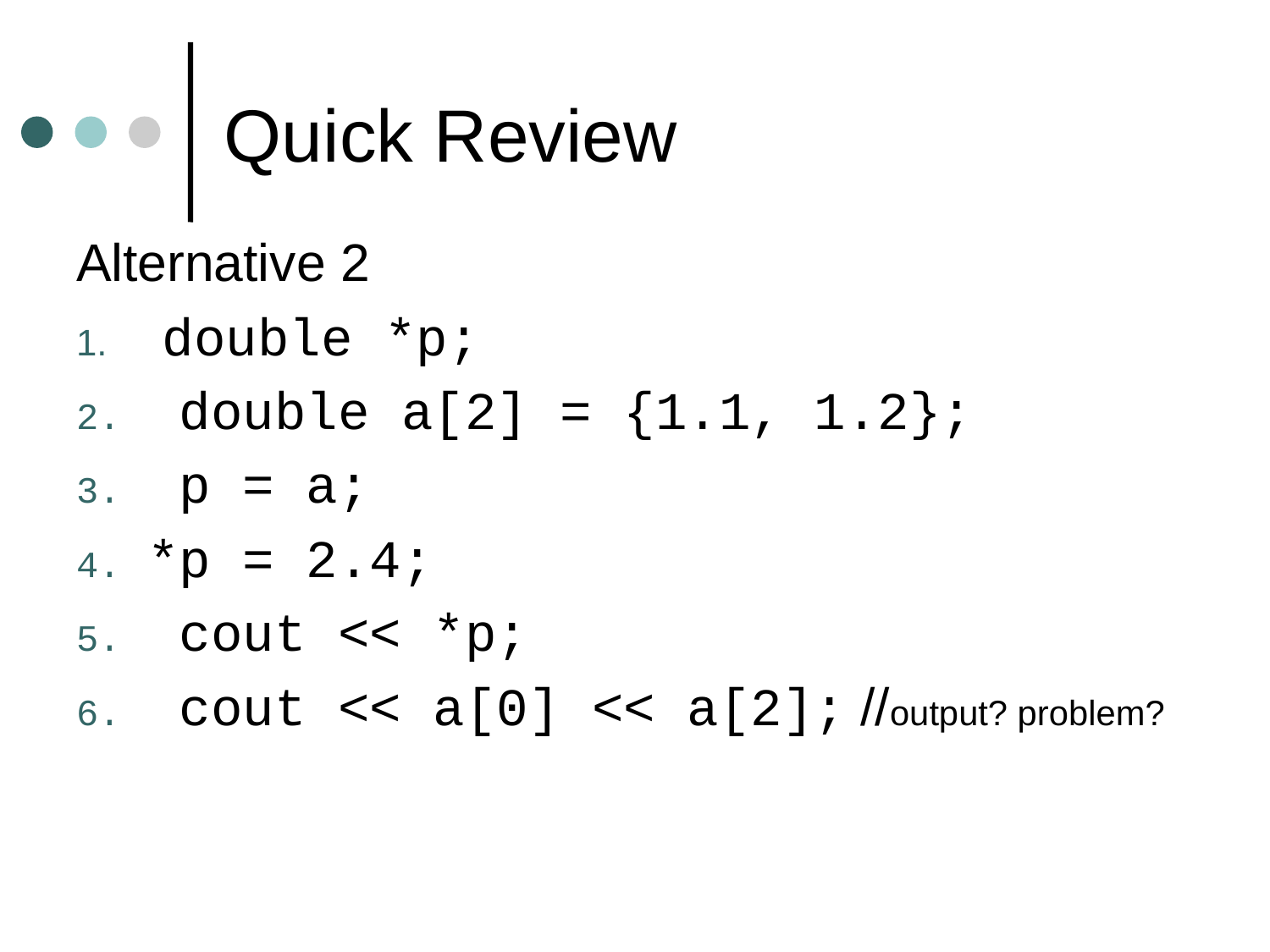

# Quick Review
Alternative 2
 double *p;
 double a[2] = {1.1, 1.2};
 p = a;
*p = 2.4;
 cout << *p;
 cout << a[0] << a[2]; //output? problem?